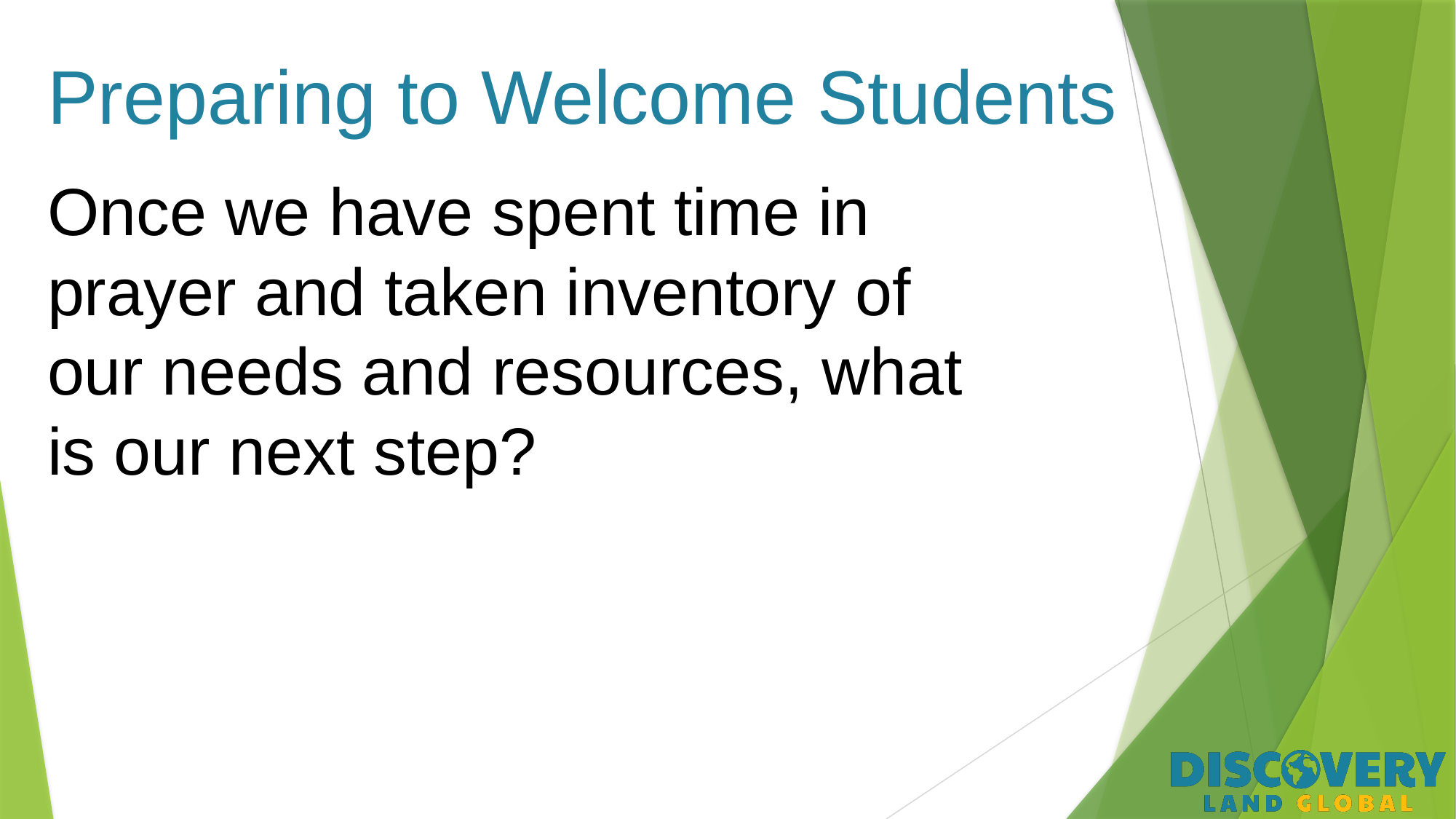

# Preparing to Welcome Students
Once we have spent time in prayer and taken inventory of our needs and resources, what is our next step?